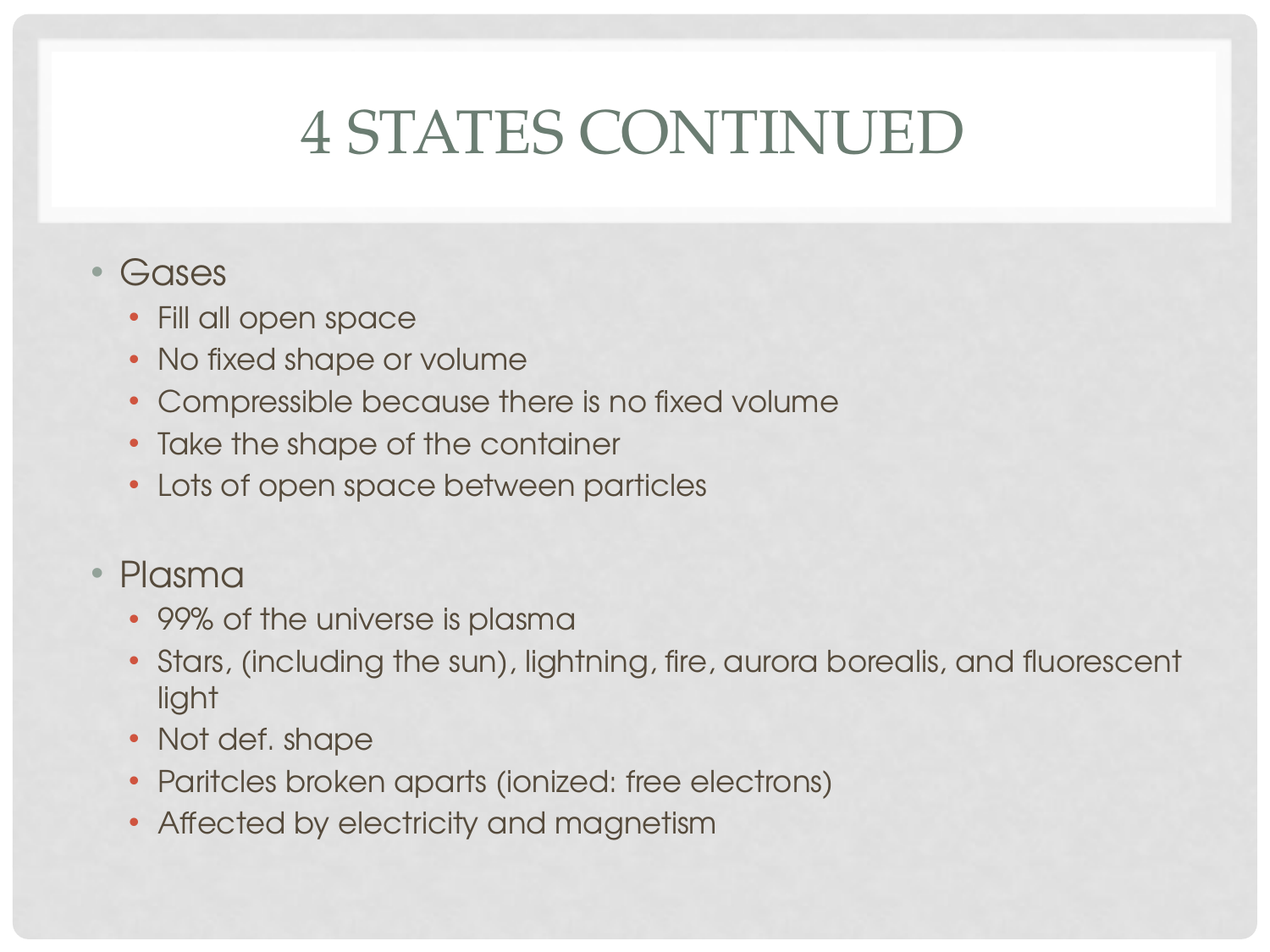

# 4 states Continued
Gases
Fill all open space
No fixed shape or volume
Compressible because there is no fixed volume
Take the shape of the container
Lots of open space between particles

Plasma
99% of the universe is plasma
Stars, (including the sun), lightning, fire, aurora borealis, and fluorescent light
Not def. shape
Paritcles broken aparts (ionized: free electrons)
Affected by electricity and magnetism